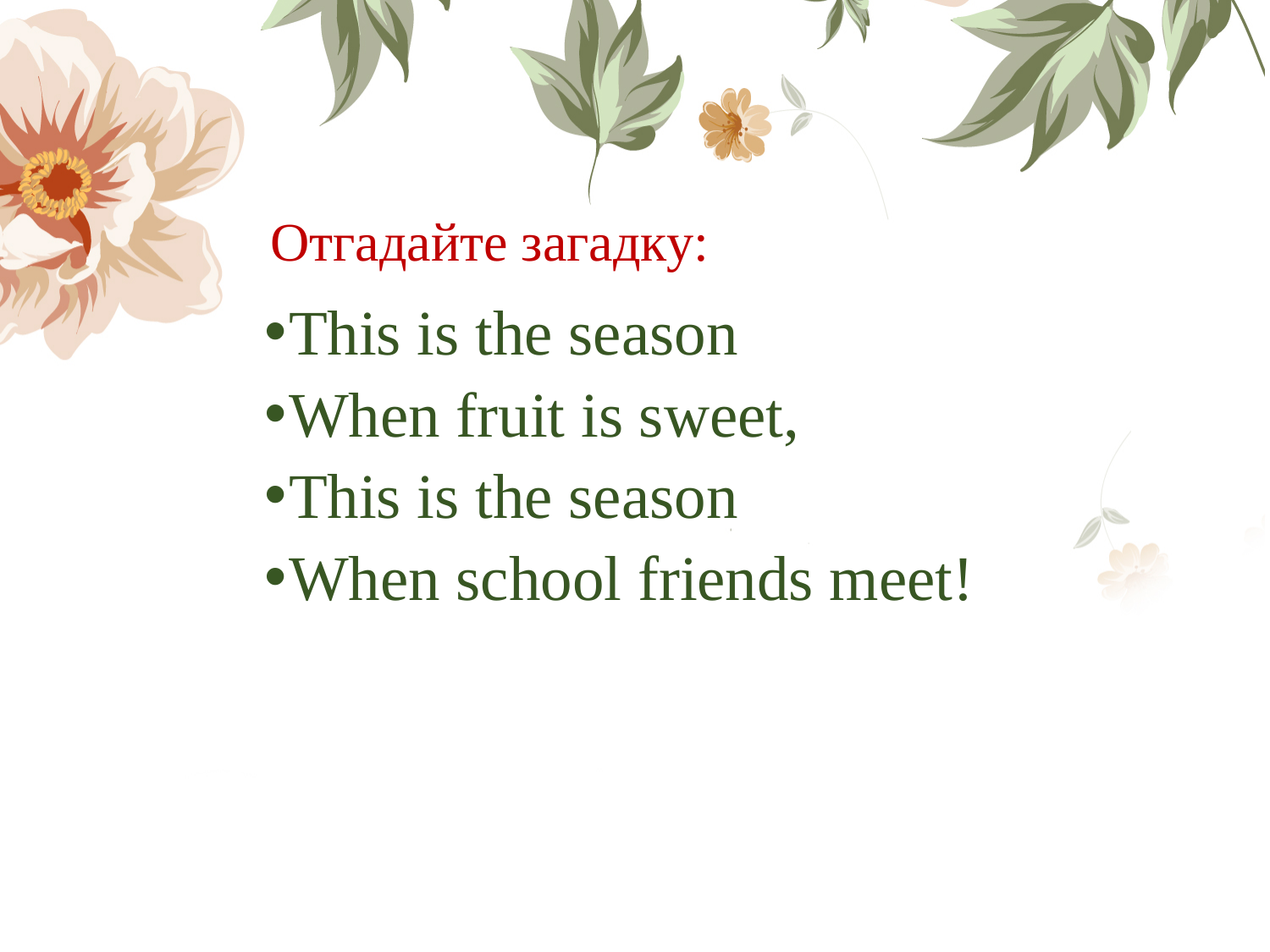

# Отгадайте загадкy:
This is the season
When fruit is sweet,
This is the season
When school friends meet!